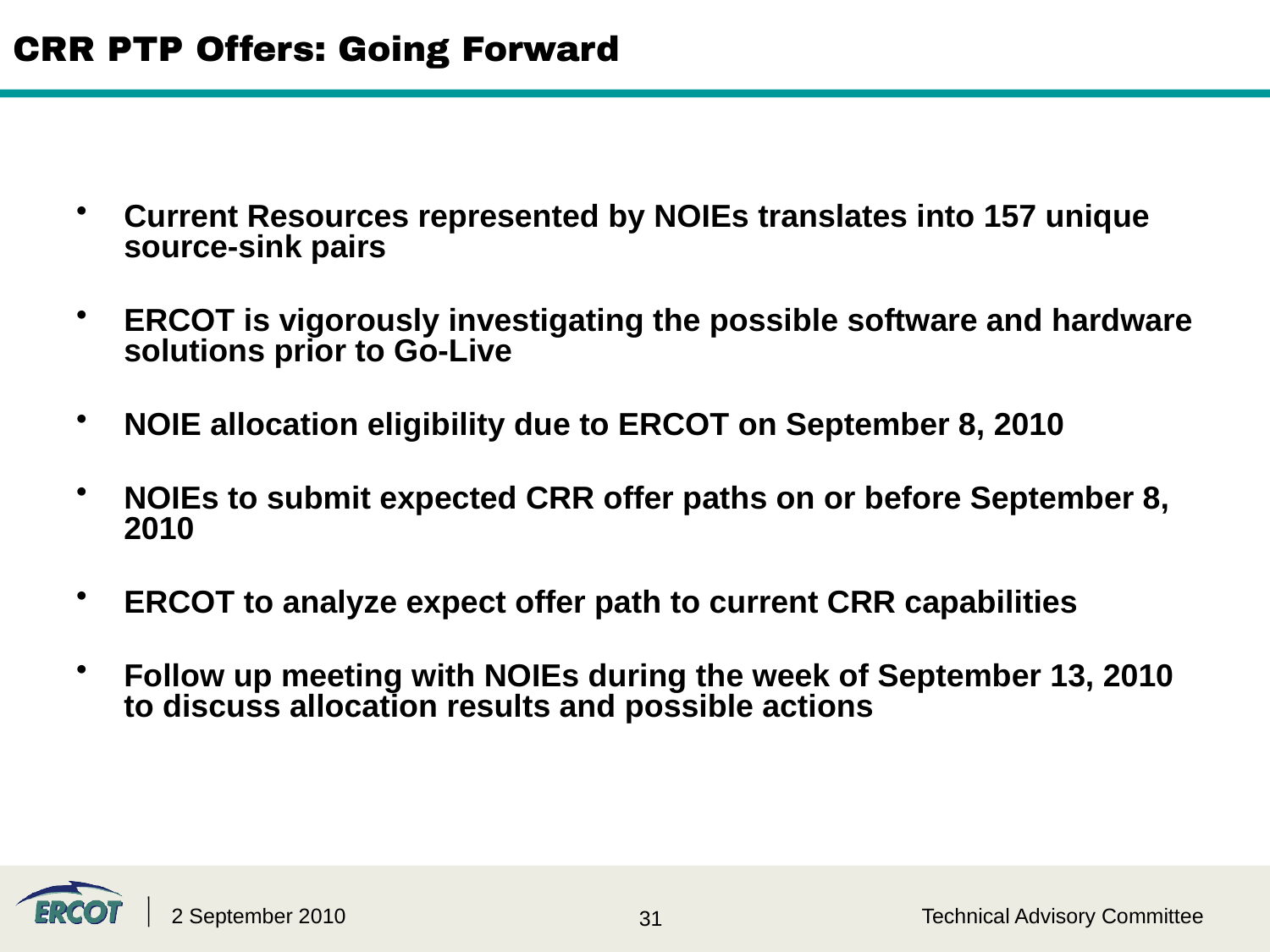

# CRR PTP Offers: Going Forward

Current Resources represented by NOIEs translates into 157 unique source-sink pairs

ERCOT is vigorously investigating the possible software and hardware solutions prior to Go-Live

NOIE allocation eligibility due to ERCOT on September 8, 2010

NOIEs to submit expected CRR offer paths on or before September 8, 2010

ERCOT to analyze expect offer path to current CRR capabilities

Follow up meeting with NOIEs during the week of September 13, 2010 to discuss allocation results and possible actions

2 September 2010
Technical Advisory Committee